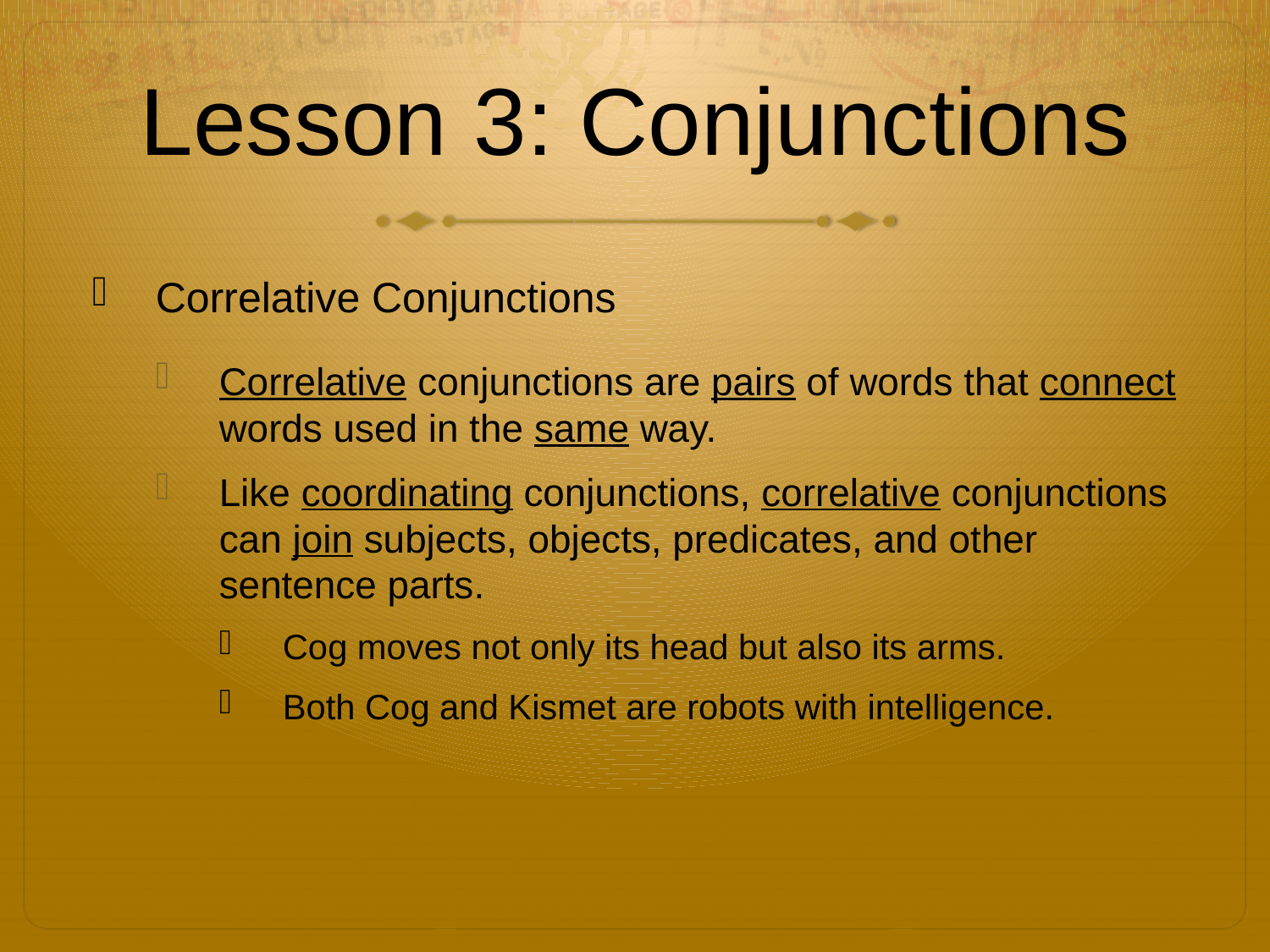

# Lesson 3: Conjunctions
Correlative Conjunctions
Correlative conjunctions are pairs of words that connect words used in the same way.
Like coordinating conjunctions, correlative conjunctions can join subjects, objects, predicates, and other sentence parts.
Cog moves not only its head but also its arms.
Both Cog and Kismet are robots with intelligence.